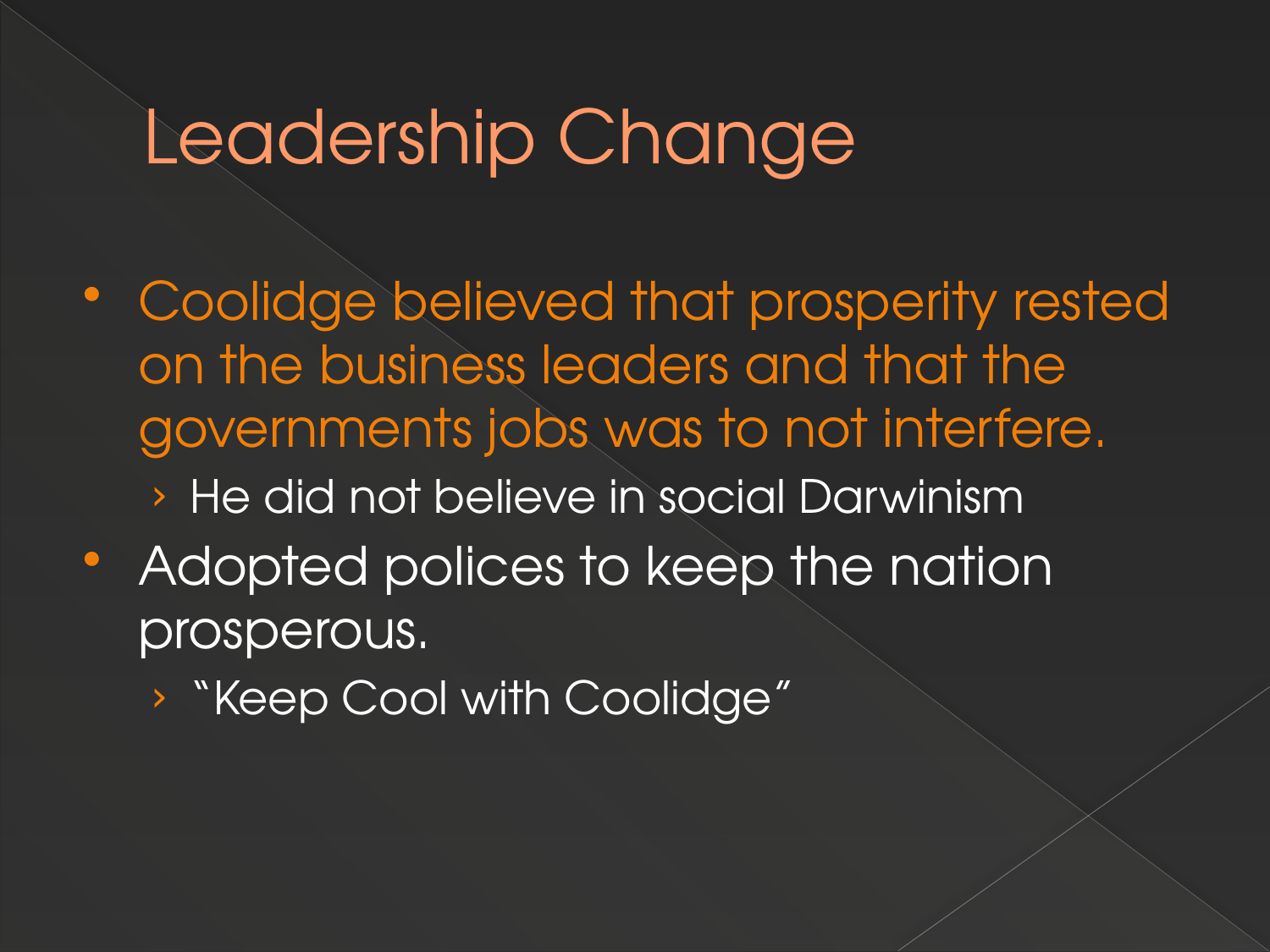

# Leadership Change
Coolidge believed that prosperity rested on the business leaders and that the governments jobs was to not interfere.
He did not believe in social Darwinism
Adopted polices to keep the nation prosperous.
“Keep Cool with Coolidge”